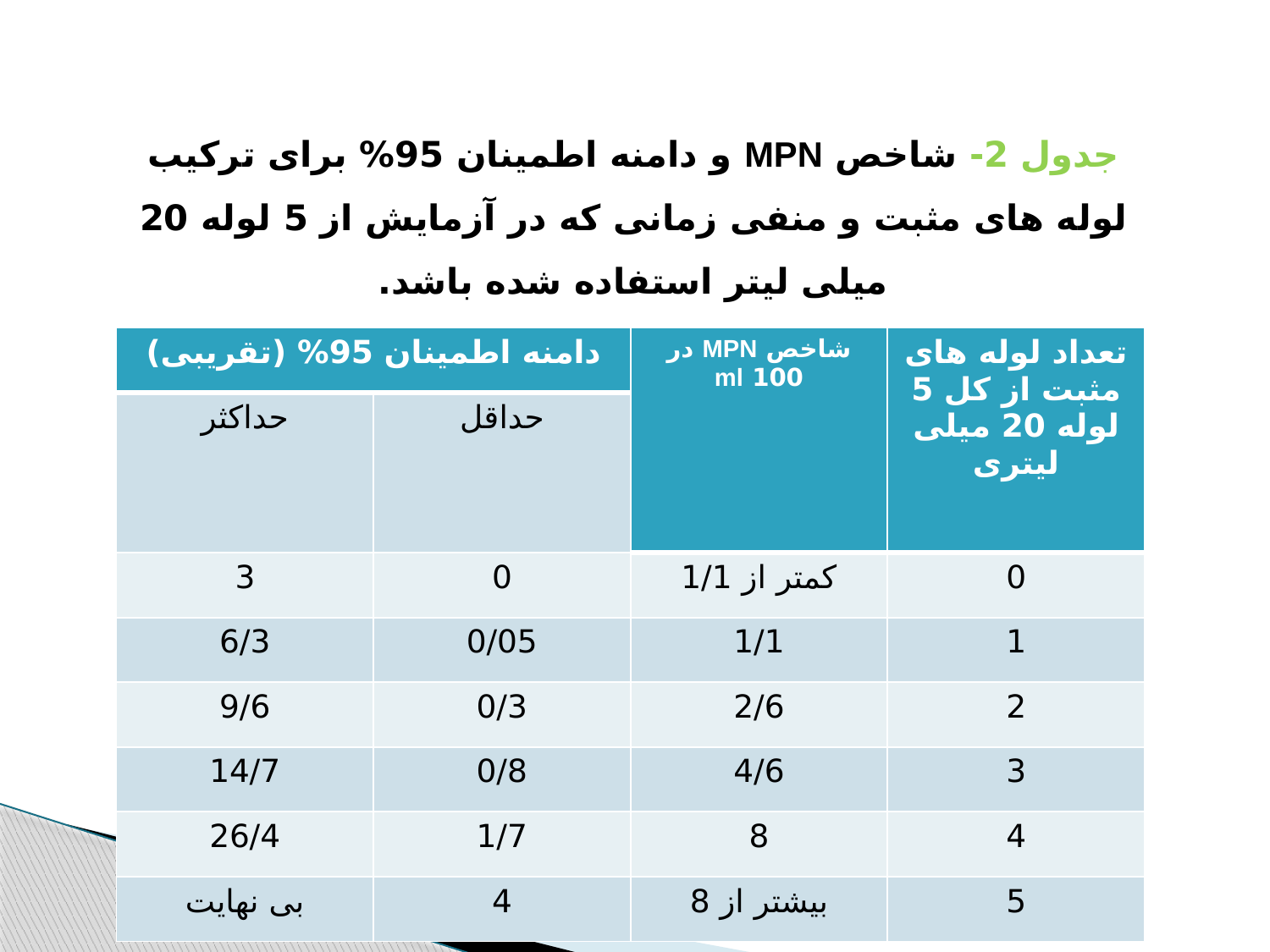

# جدول 2- شاخص MPN و دامنه اطمینان 95% برای ترکیب لوله های مثبت و منفی زمانی که در آزمایش از 5 لوله 20 میلی لیتر استفاده شده باشد.
| دامنه اطمینان 95% (تقریبی) |  | شاخص MPN در 100 ml | تعداد لوله های مثبت از کل 5 لوله 20 میلی لیتری |
| --- | --- | --- | --- |
| حداکثر | حداقل |  |  |
| 3 | 0 | کمتر از 1/1 | 0 |
| 6/3 | 0/05 | 1/1 | 1 |
| 9/6 | 0/3 | 2/6 | 2 |
| 14/7 | 0/8 | 4/6 | 3 |
| 26/4 | 1/7 | 8 | 4 |
| بی نهایت | 4 | بیشتر از 8 | 5 |